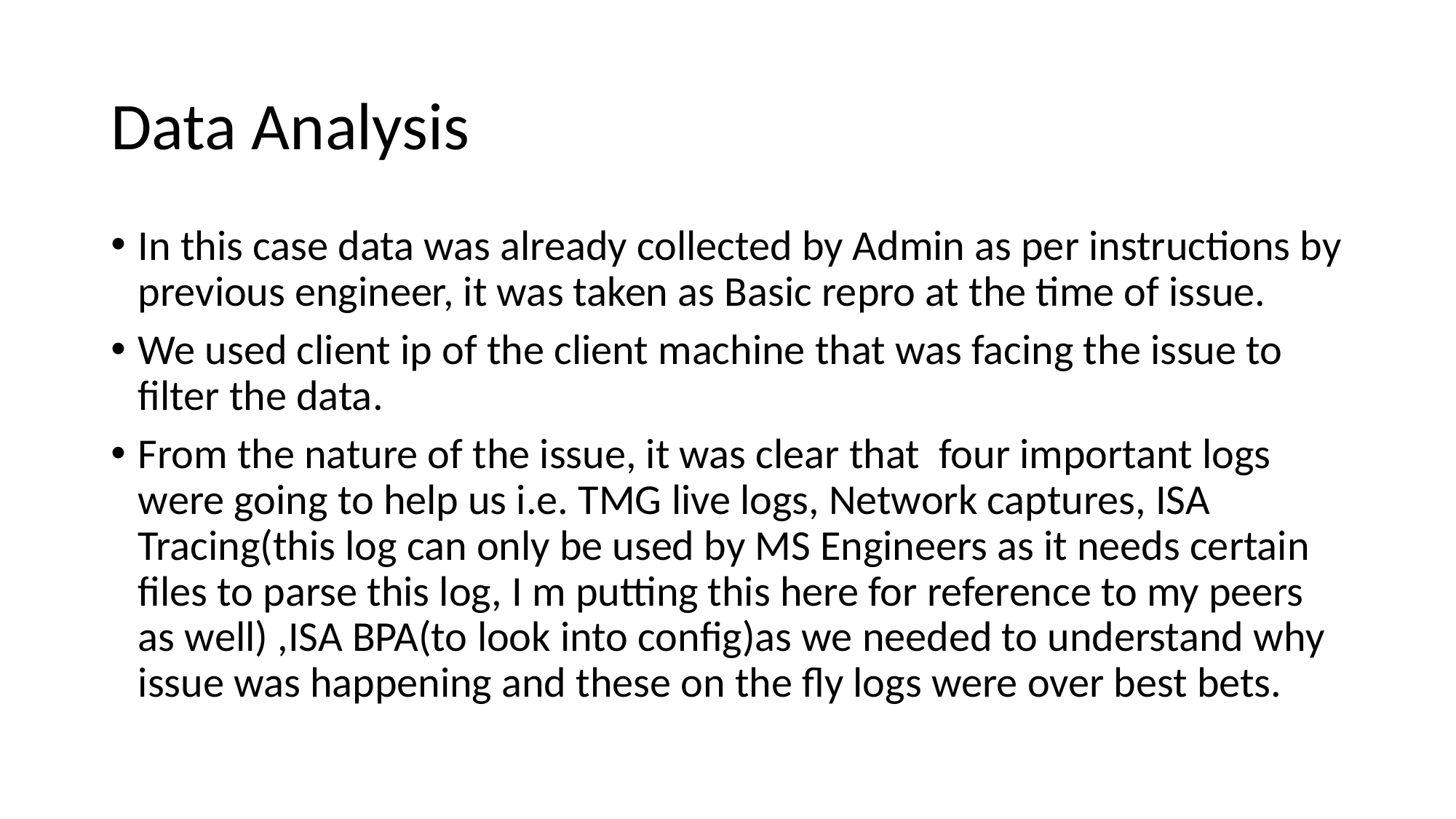

# Data Analysis
In this case data was already collected by Admin as per instructions by previous engineer, it was taken as Basic repro at the time of issue.
We used client ip of the client machine that was facing the issue to filter the data.
From the nature of the issue, it was clear that  four important logs were going to help us i.e. TMG live logs, Network captures, ISA Tracing(this log can only be used by MS Engineers as it needs certain files to parse this log, I m putting this here for reference to my peers as well) ,ISA BPA(to look into config)as we needed to understand why issue was happening and these on the fly logs were over best bets.